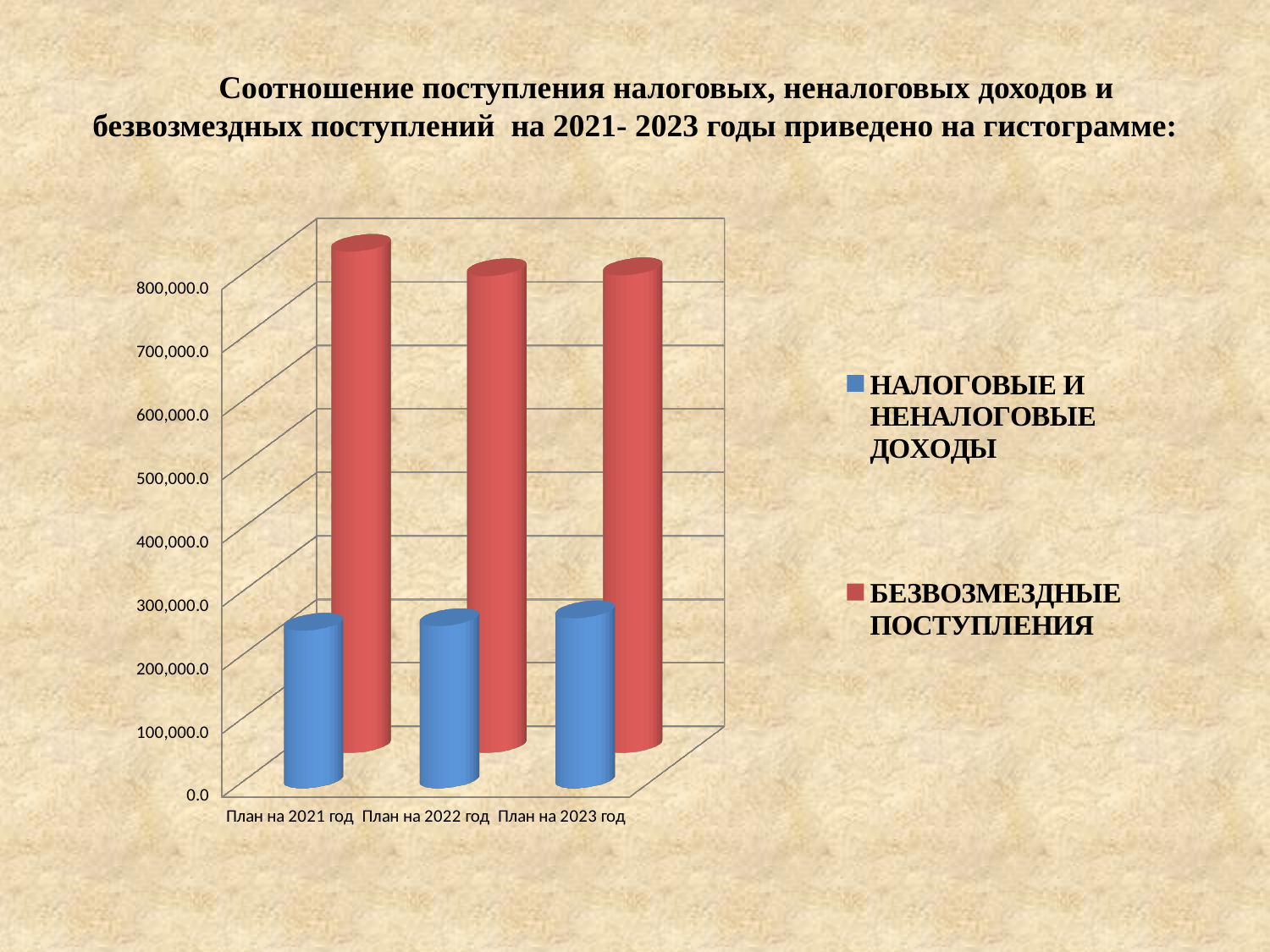

Соотношение поступления налоговых, неналоговых доходов и безвозмездных поступлений  на 2021- 2023 годы приведено на гистограмме:

[unsupported chart]